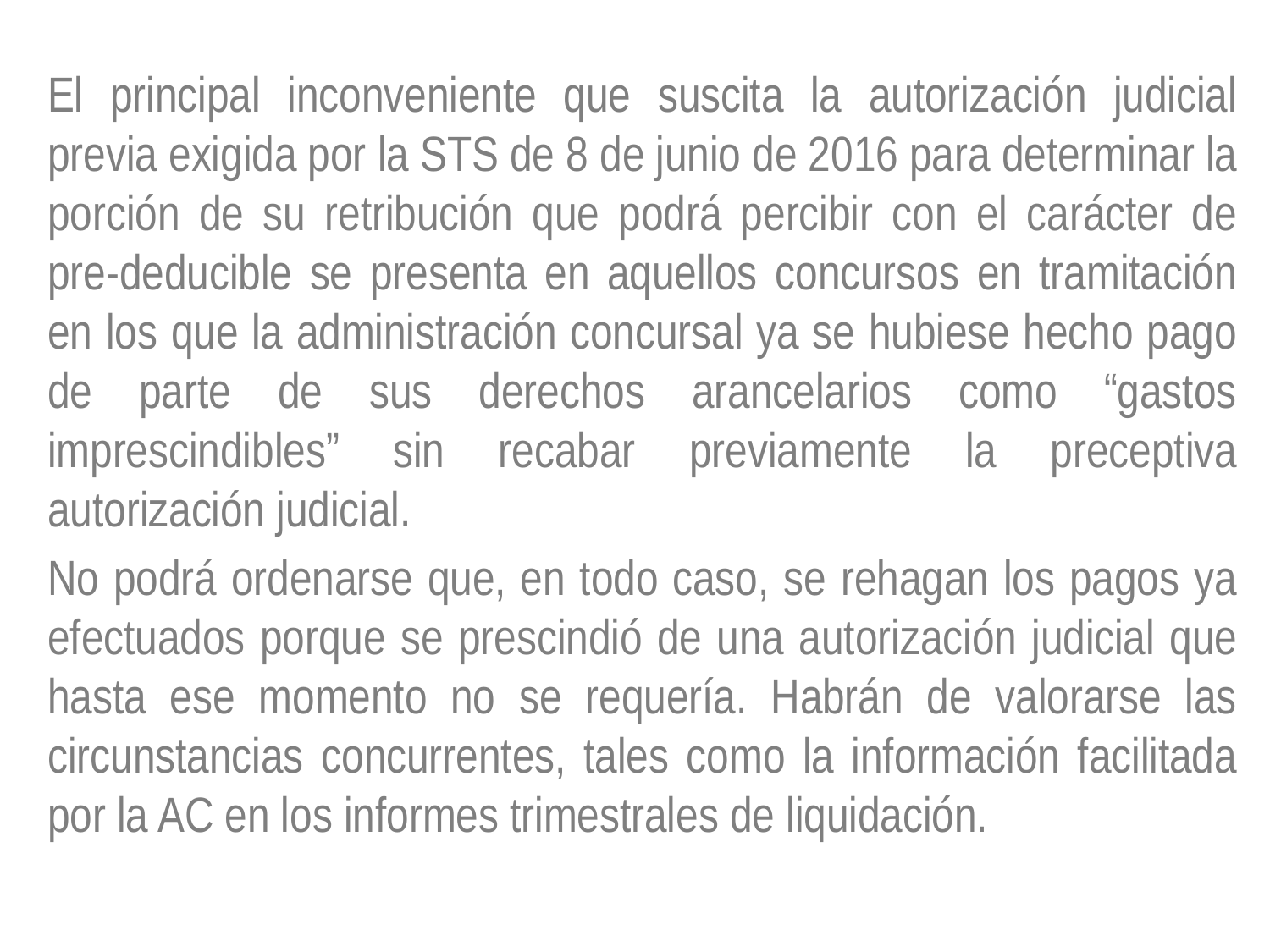

#
El principal inconveniente que suscita la autorización judicial previa exigida por la STS de 8 de junio de 2016 para determinar la porción de su retribución que podrá percibir con el carácter de pre-deducible se presenta en aquellos concursos en tramitación en los que la administración concursal ya se hubiese hecho pago de parte de sus derechos arancelarios como “gastos imprescindibles” sin recabar previamente la preceptiva autorización judicial.
No podrá ordenarse que, en todo caso, se rehagan los pagos ya efectuados porque se prescindió de una autorización judicial que hasta ese momento no se requería. Habrán de valorarse las circunstancias concurrentes, tales como la información facilitada por la AC en los informes trimestrales de liquidación.